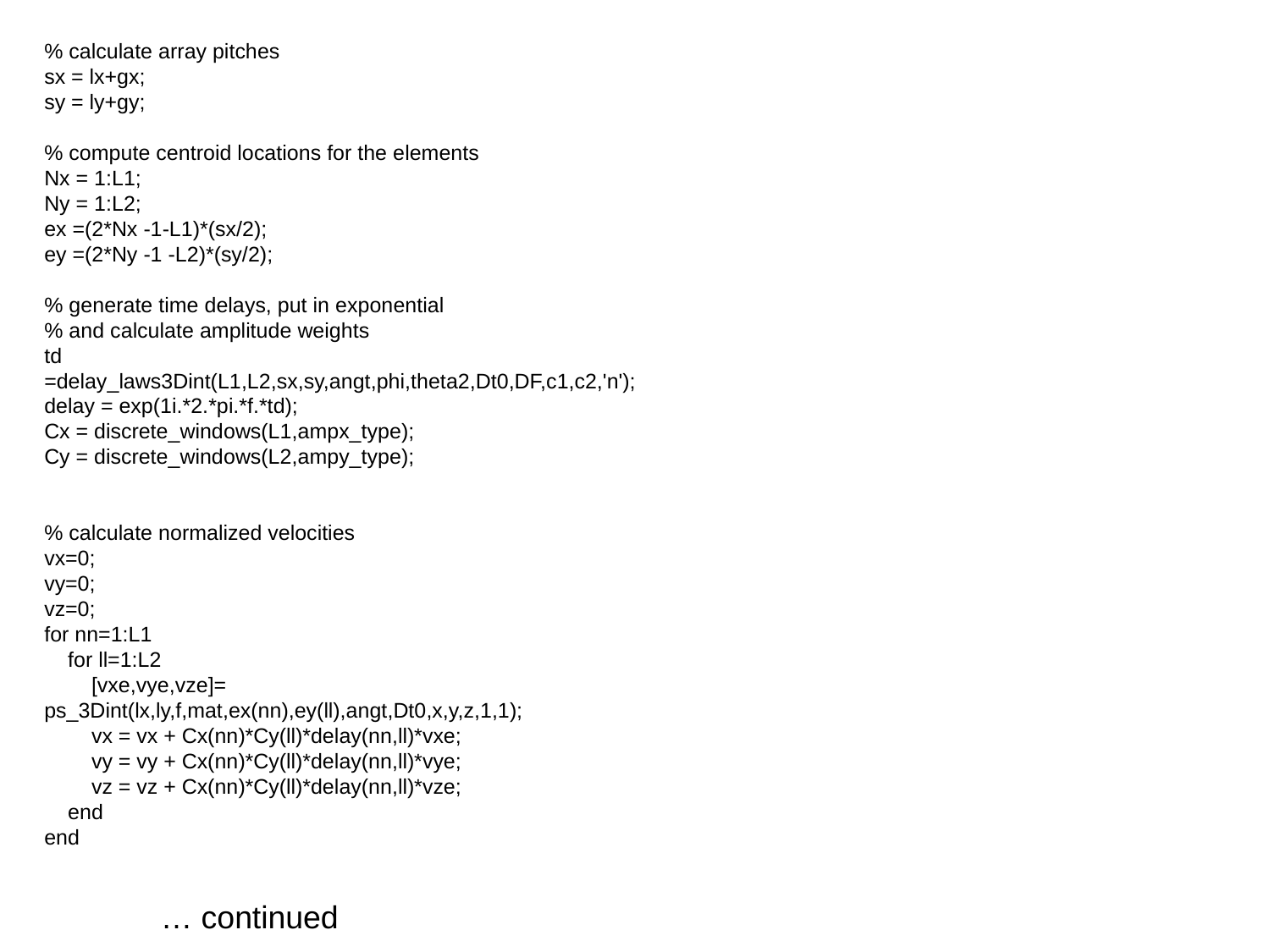

% calculate array pitches
sx = lx+gx;
sy = ly+gy;

% compute centroid locations for the elements
Nx = 1:L1;
Ny = 1:L2;
ex =(2*Nx -1-L1)*(sx/2);
ey =(2*Ny -1 -L2)*(sy/2);

% generate time delays, put in exponential
% and calculate amplitude weights
td =delay_laws3Dint(L1,L2,sx,sy,angt,phi,theta2,Dt0,DF,c1,c2,'n');
delay = exp(1i.*2.*pi.*f.*td);
Cx = discrete_windows(L1,ampx_type);
Cy = discrete_windows(L2,ampy_type);

% calculate normalized velocities
vx=0;
vy=0;
vz=0;
for nn=1:L1
    for ll=1:L2
        [vxe,vye,vze]= ps_3Dint(lx,ly,f,mat,ex(nn),ey(ll),angt,Dt0,x,y,z,1,1);
        vx = vx + Cx(nn)*Cy(ll)*delay(nn,ll)*vxe;
        vy = vy + Cx(nn)*Cy(ll)*delay(nn,ll)*vye;
        vz = vz + Cx(nn)*Cy(ll)*delay(nn,ll)*vze;
    end
end

… continued